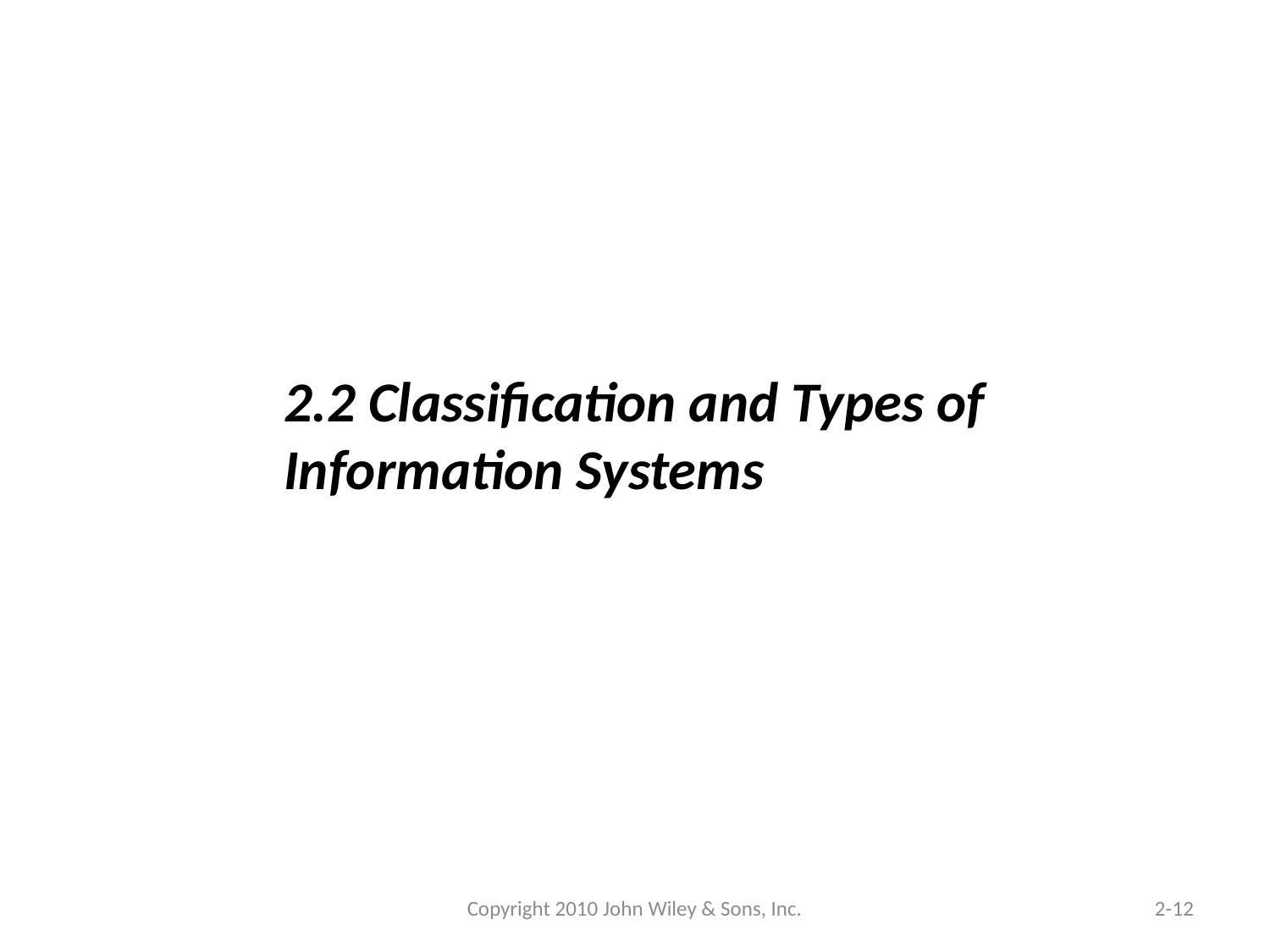

2.2 Classification and Types of Information Systems
Copyright 2010 John Wiley & Sons, Inc.
2-12